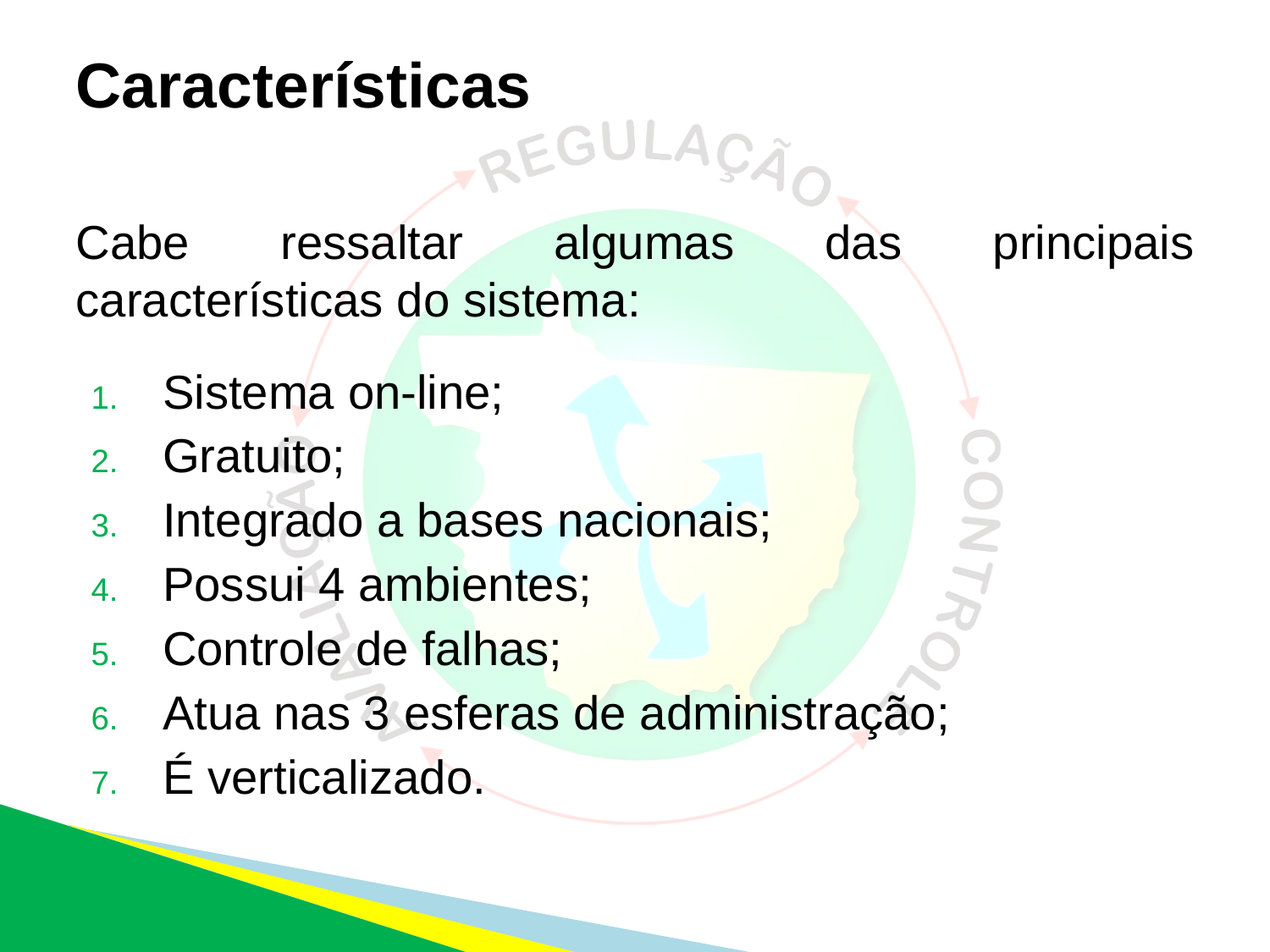

# Características
Cabe ressaltar algumas das principais características do sistema:

Sistema on-line;
Gratuito;
Integrado a bases nacionais;
Possui 4 ambientes;
Controle de falhas;
Atua nas 3 esferas de administração;
É verticalizado.